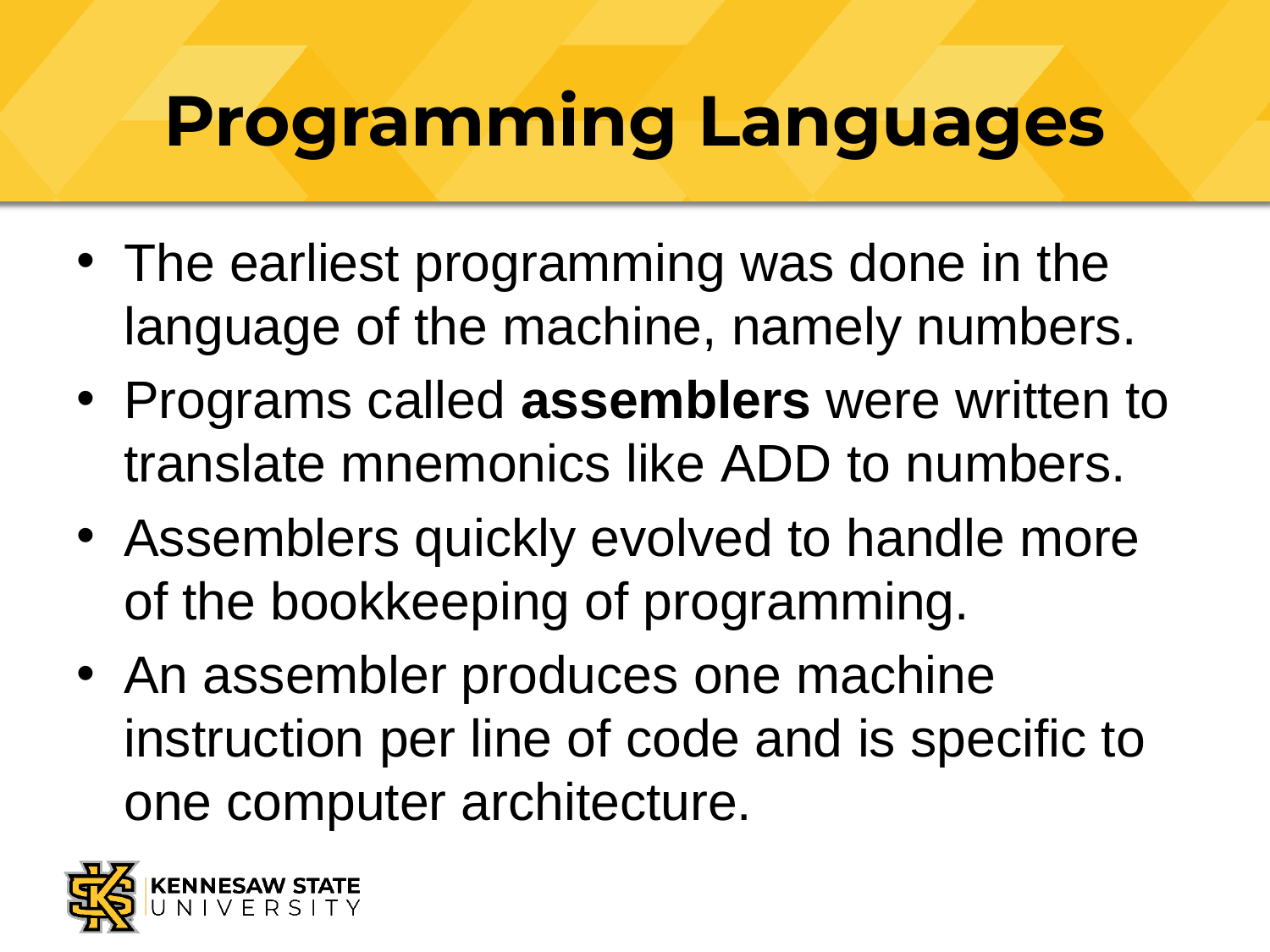

# Programming Languages
The earliest programming was done in the language of the machine, namely numbers.
Programs called assemblers were written to translate mnemonics like add to numbers.
Assemblers quickly evolved to handle more of the bookkeeping of programming.
An assembler produces one machine instruction per line of code and is specific to one computer architecture.